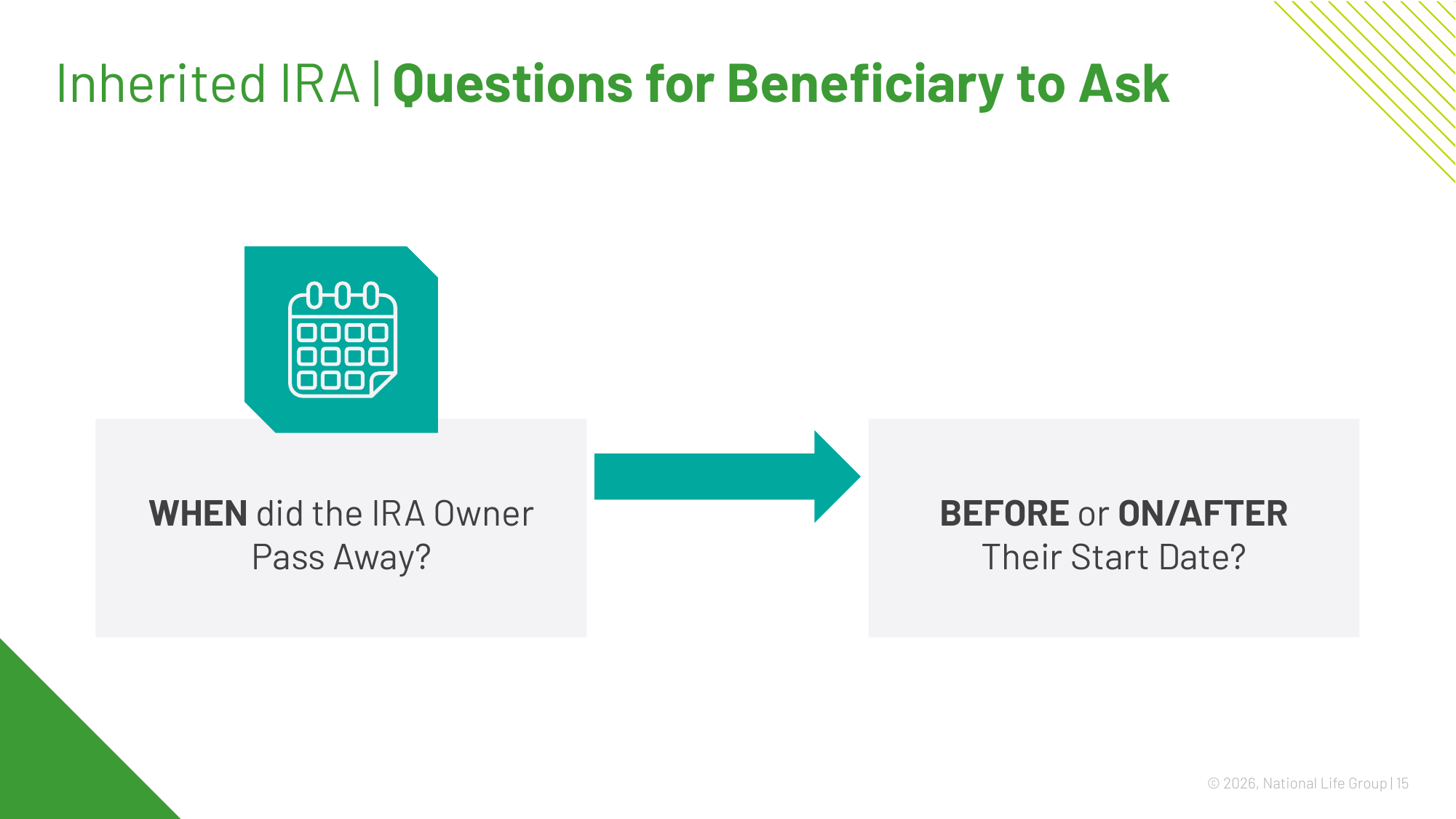

# Inherited IRA | Questions for Beneficiary to Ask

WHEN did the IRA Owner Pass Away?
BEFORE or ON/AFTER
Their Start Date?

© 2026, National Life Group | 15